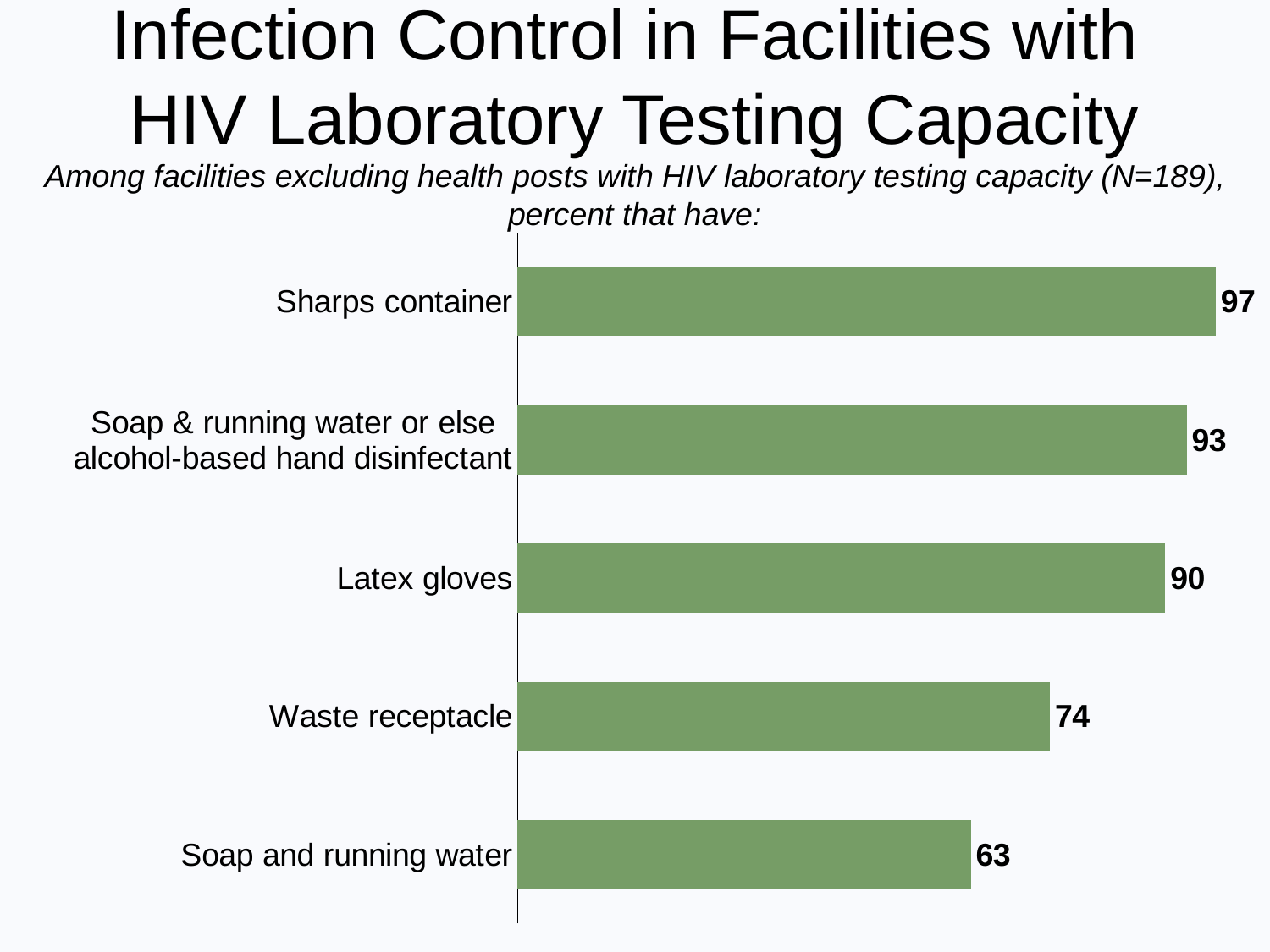

# Infection Control in Facilities with HIV Laboratory Testing Capacity
Among facilities excluding health posts with HIV laboratory testing capacity (N=189), percent that have:

### Chart

| Category | Series 1 |
|---|---|
| Soap and running water | 63.0 |
| Waste receptacle | 74.0 |
| Latex gloves | 90.0 |
| Soap & running water or else alcohol-based hand disinfectant | 93.0 |
| Sharps container | 97.0 |